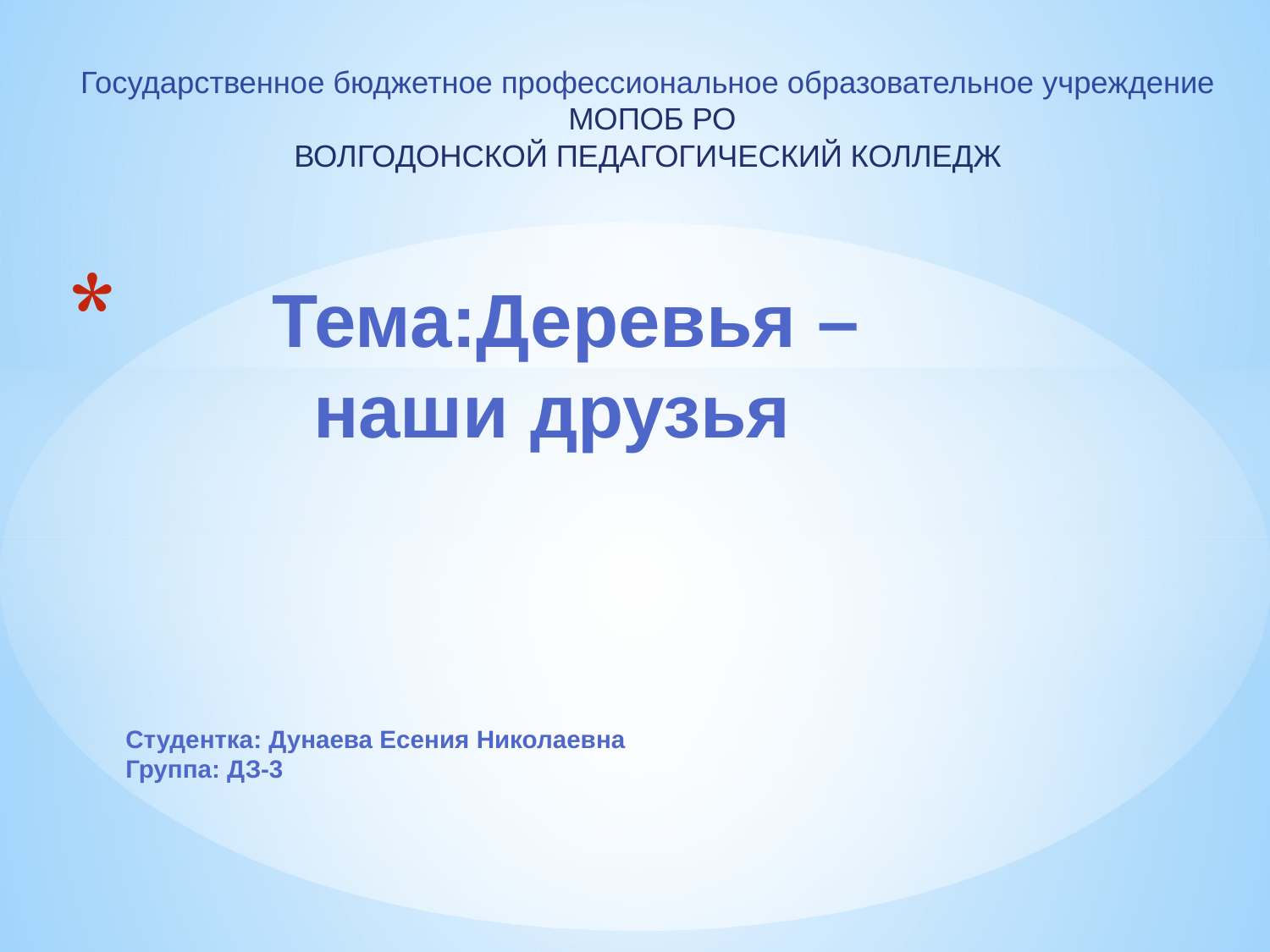

Государственное бюджетное профессиональное образовательное учреждение
МОПОБ РО
ВОЛГОДОНСКОЙ ПЕДАГОГИЧЕСКИЙ КОЛЛЕДЖ
# Тема:Деревья –                       наши друзья Студентка: Дунаева Есения Николаевна Группа: ДЗ-3